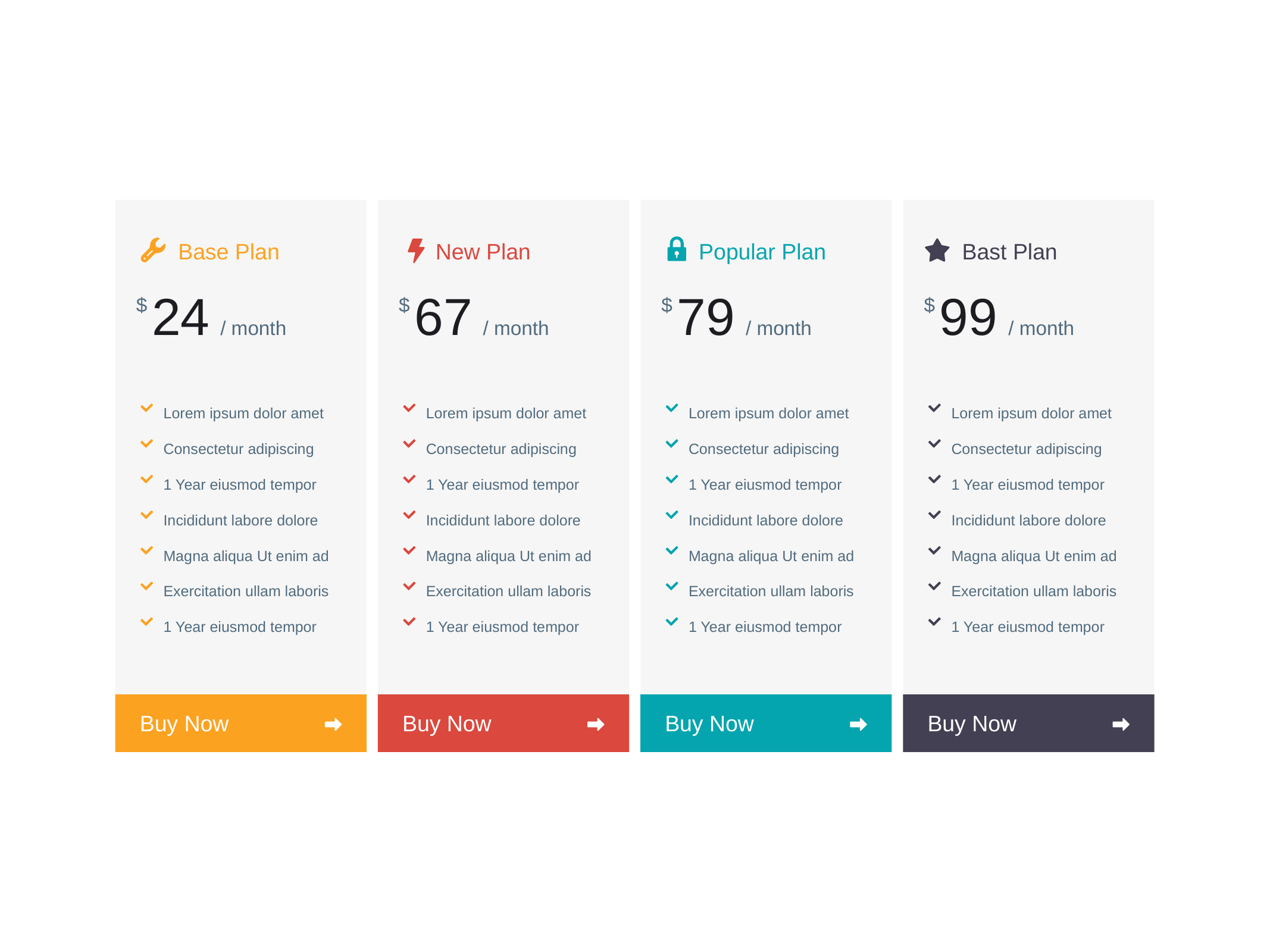

Base Plan
New Plan
Popular Plan
Bast Plan

24
67
79
99
$
$
$
$
/ month
/ month
/ month
/ month
Lorem ipsum dolor amet
Consectetur adipiscing
1 Year eiusmod tempor
Incididunt labore dolore
Magna aliqua Ut enim ad
Exercitation ullam laboris
1 Year eiusmod tempor
Lorem ipsum dolor amet
Consectetur adipiscing
1 Year eiusmod tempor
Incididunt labore dolore
Magna aliqua Ut enim ad
Exercitation ullam laboris
1 Year eiusmod tempor
Lorem ipsum dolor amet
Consectetur adipiscing
1 Year eiusmod tempor
Incididunt labore dolore
Magna aliqua Ut enim ad
Exercitation ullam laboris
1 Year eiusmod tempor
Lorem ipsum dolor amet
Consectetur adipiscing
1 Year eiusmod tempor
Incididunt labore dolore
Magna aliqua Ut enim ad
Exercitation ullam laboris
1 Year eiusmod tempor

Buy Now
Buy Now
Buy Now
Buy Now